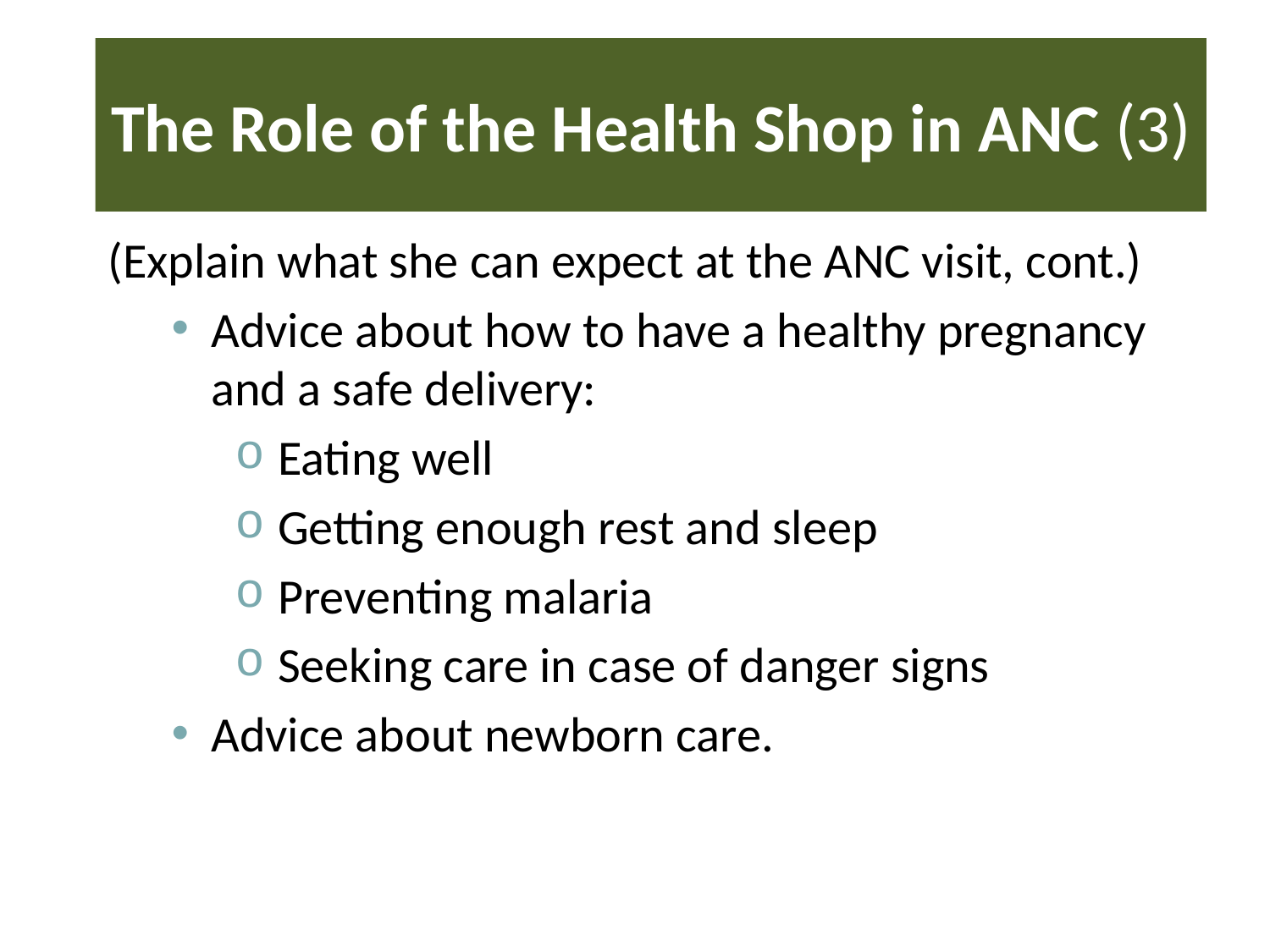

# The Role of the Health Shop in ANC (3)
(Explain what she can expect at the ANC visit, cont.)
Advice about how to have a healthy pregnancy and a safe delivery:
 Eating well
 Getting enough rest and sleep
 Preventing malaria
 Seeking care in case of danger signs
Advice about newborn care.